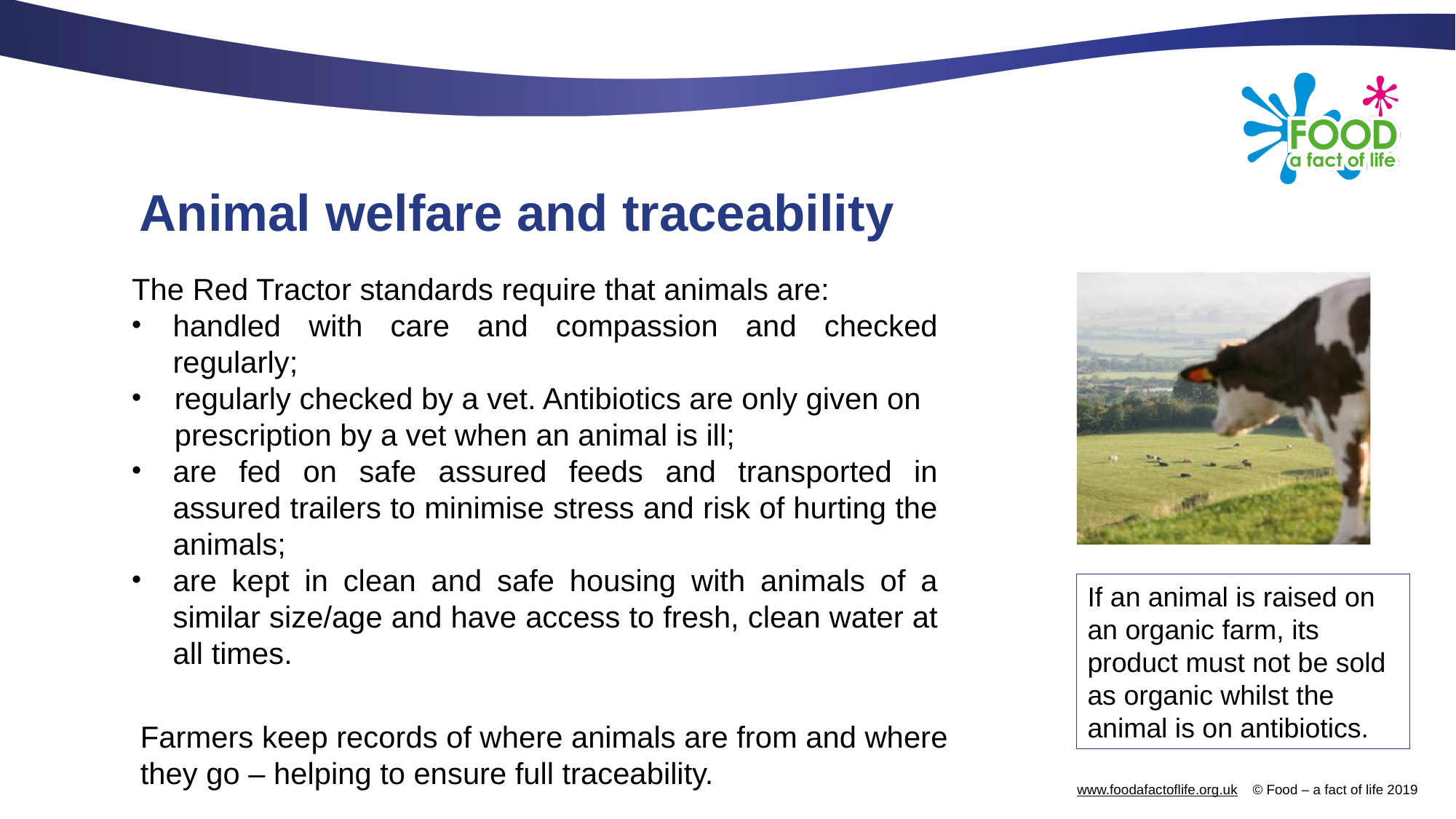

# Animal welfare and traceability
The Red Tractor standards require that animals are:
handled with care and compassion and checked regularly;
regularly checked by a vet. Antibiotics are only given on prescription by a vet when an animal is ill;
are fed on safe assured feeds and transported in assured trailers to minimise stress and risk of hurting the animals;
are kept in clean and safe housing with animals of a similar size/age and have access to fresh, clean water at all times.

If an animal is raised on an organic farm, its product must not be sold as organic whilst the animal is on antibiotics.
Farmers keep records of where animals are from and where they go – helping to ensure full traceability.